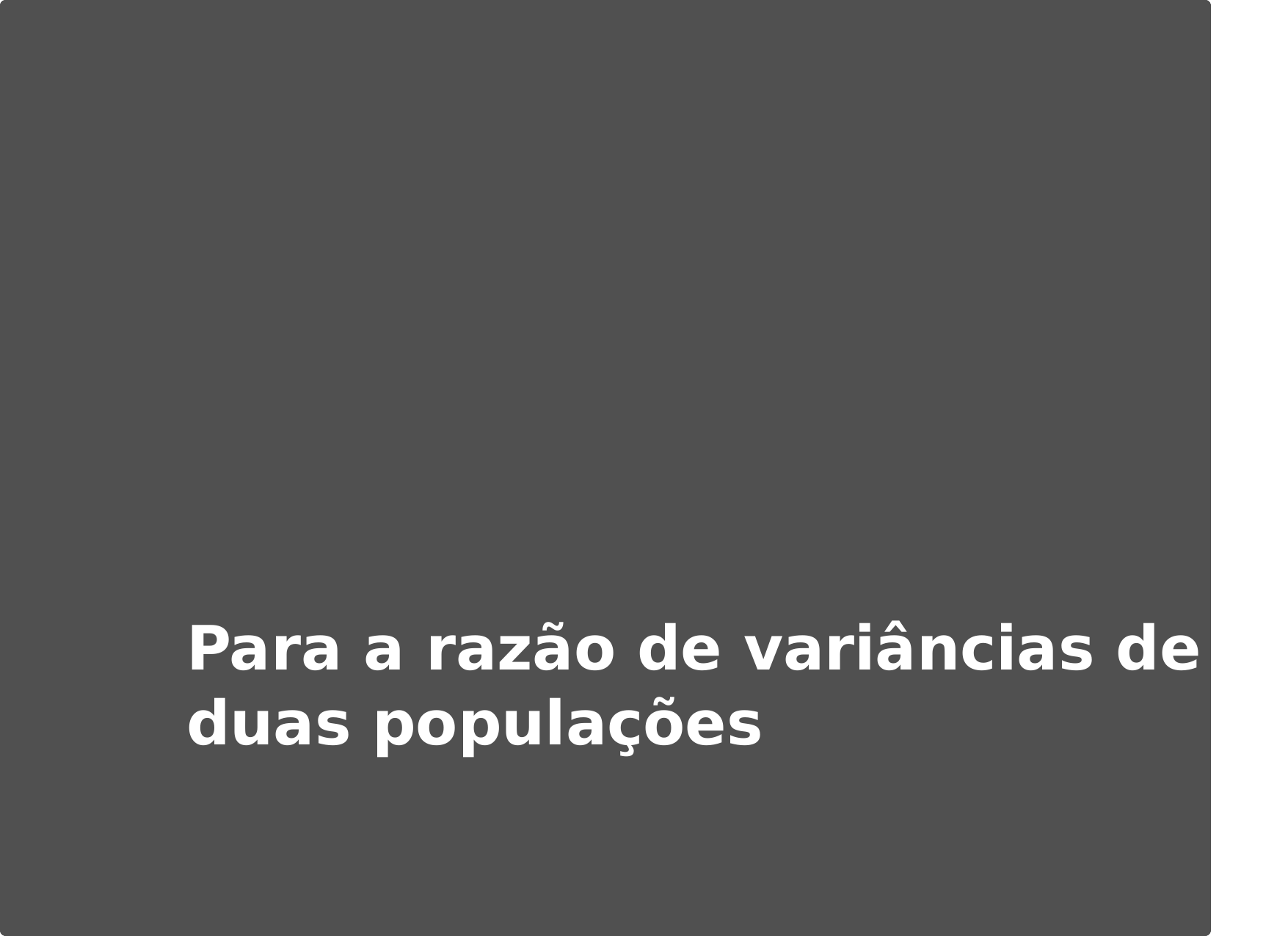

# Para a razão de variâncias de duas populações